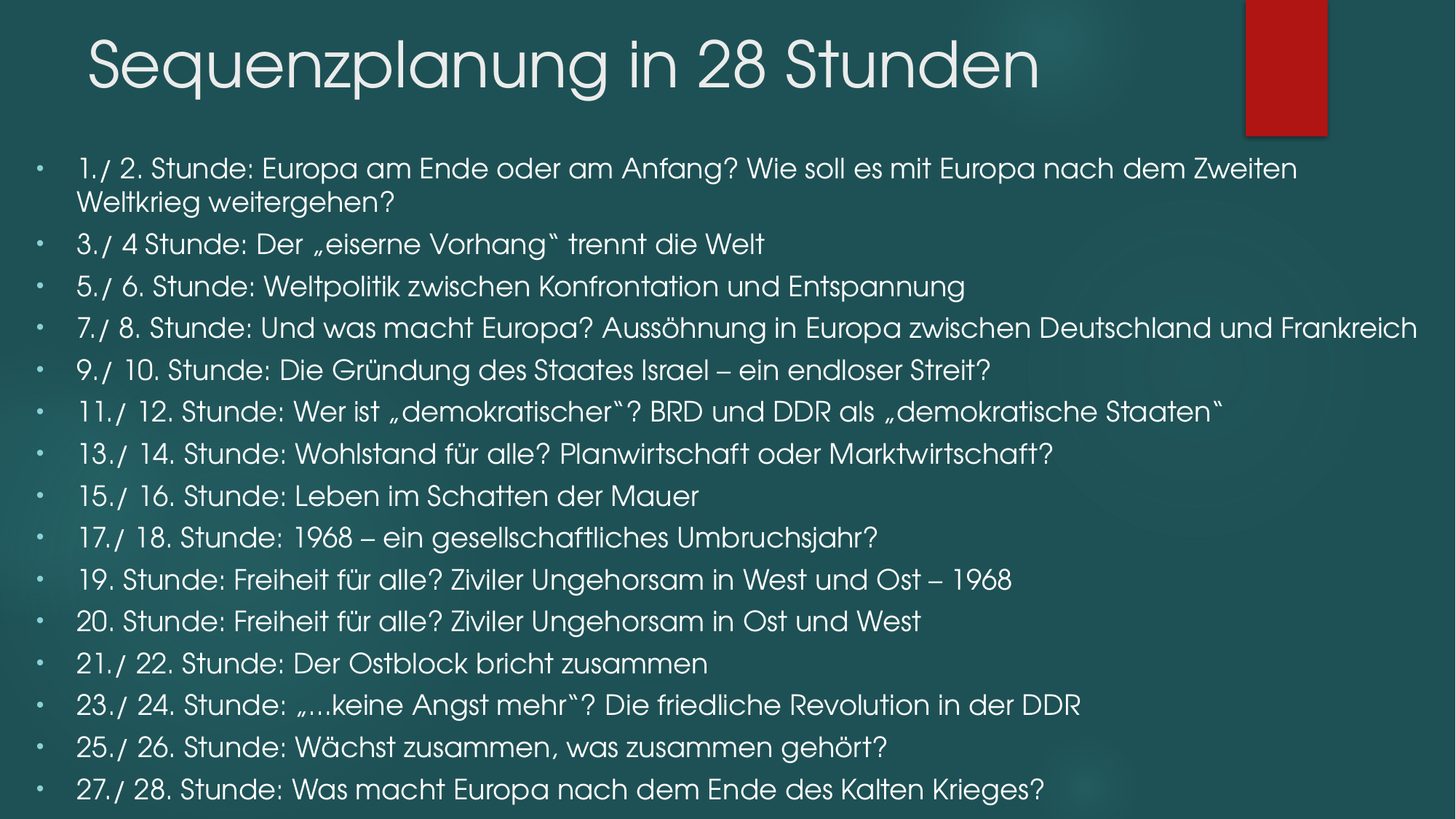

# Sequenzplanung in 28 Stunden
1./ 2. Stunde: Europa am Ende oder am Anfang? Wie soll es mit Europa nach dem Zweiten Weltkrieg weitergehen?
3./ 4 Stunde: Der „eiserne Vorhang“ trennt die Welt
5./ 6. Stunde: Weltpolitik zwischen Konfrontation und Entspannung
7./ 8. Stunde: Und was macht Europa? Aussöhnung in Europa zwischen Deutschland und Frankreich
9./ 10. Stunde: Die Gründung des Staates Israel – ein endloser Streit?
11./ 12. Stunde: Wer ist „demokratischer“? BRD und DDR als „demokratische Staaten“
13./ 14. Stunde: Wohlstand für alle? Planwirtschaft oder Marktwirtschaft?
15./ 16. Stunde: Leben im Schatten der Mauer
17./ 18. Stunde: 1968 – ein gesellschaftliches Umbruchsjahr?
19. Stunde: Freiheit für alle? Ziviler Ungehorsam in West und Ost – 1968
20. Stunde: Freiheit für alle? Ziviler Ungehorsam in Ost und West
21./ 22. Stunde: Der Ostblock bricht zusammen
23./ 24. Stunde: „…keine Angst mehr“? Die friedliche Revolution in der DDR
25./ 26. Stunde: Wächst zusammen, was zusammen gehört?
27./ 28. Stunde: Was macht Europa nach dem Ende des Kalten Krieges?